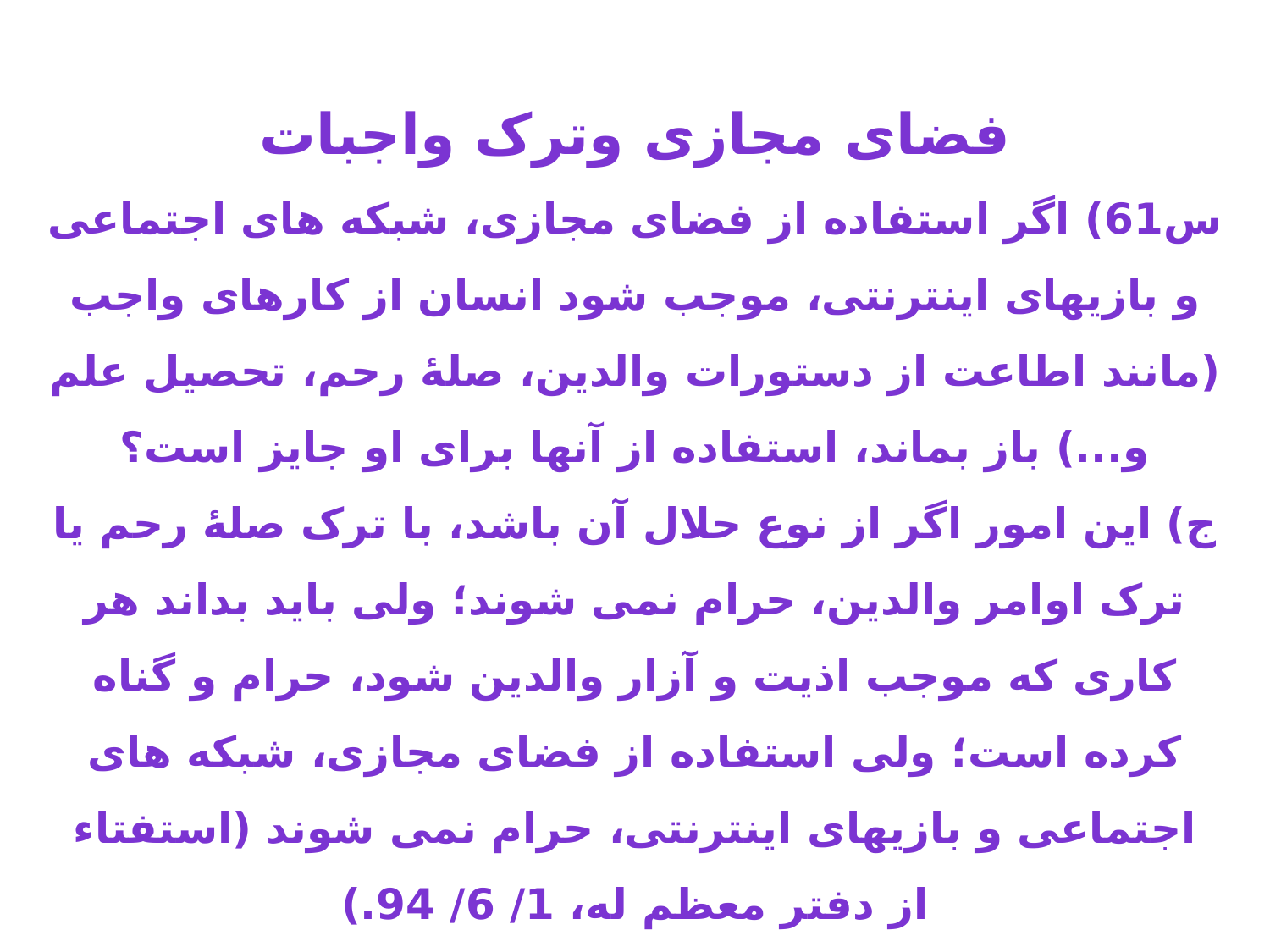

فضای مجازی وترک واجبات
س61) اگر استفاده از فضای مجازی، شبکه های اجتماعی و بازیهای اینترنتی، موجب شود انسان از کارهای واجب (مانند اطاعت از دستورات والدین، صلۀ رحم، تحصیل علم و...) باز بماند، استفاده از آنها برای او جایز است؟
ج) این امور اگر از نوع حلال آن باشد، با ترک صلۀ رحم یا ترک اوامر والدین، حرام نمی شوند؛ ولی باید بداند هر کاری که موجب اذیت و آزار والدین شود، حرام و گناه کرده است؛ ولی استفاده از فضای مجازی، شبکه های اجتماعی و بازیهای اینترنتی، حرام نمی شوند (استفتاء از دفتر معظم له، 1/ 6/ 94.)